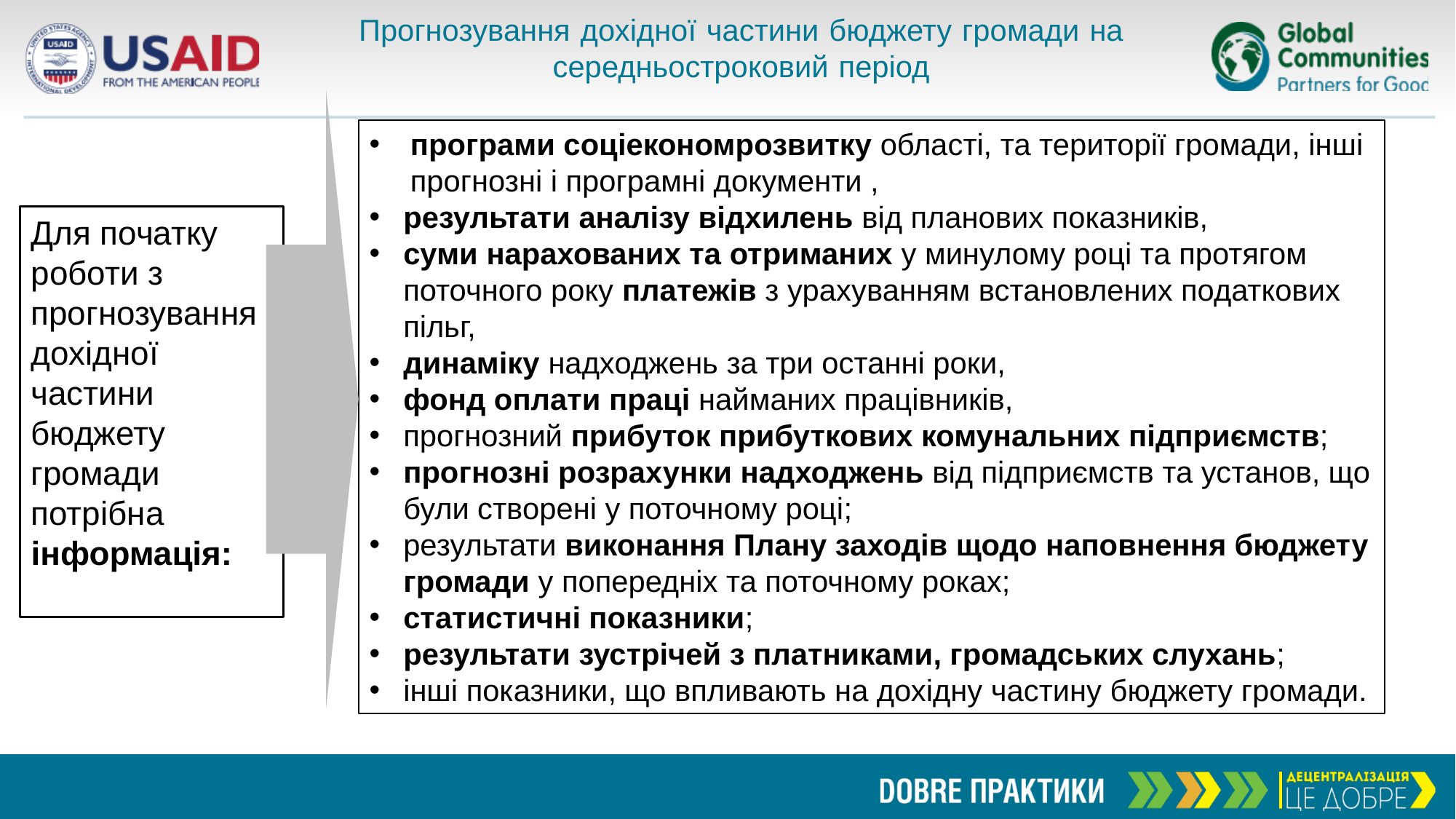

Прогнозування дохідної частини бюджету громади на середньостроковий період

програми соціекономрозвитку області, та території громади, інші прогнозні і програмні документи ,
результати аналізу відхилень від планових показників,
суми нарахованих та отриманих у минулому році та протягом поточного року пла­тежів з урахуванням встановлених податкових  пільг,
динаміку надходжень за три останні роки,
фонд оплати праці найманих працівників,
прогнозний прибуток прибуткових комунальних підприємств;
прогнозні розрахунки надходжень від підприємств та установ, що були створені у поточному році;
результати виконання Плану заходів щодо наповнення бюджету громади у попередніх та поточному роках;
статистичні показники;
результати зустрічей з платниками, громадських слухань;
інші показники, що впливають на дохідну частину бюджету громади.
Для початку роботи з прогнозування дохідної частини бюджету громади
потрібна
інформація: